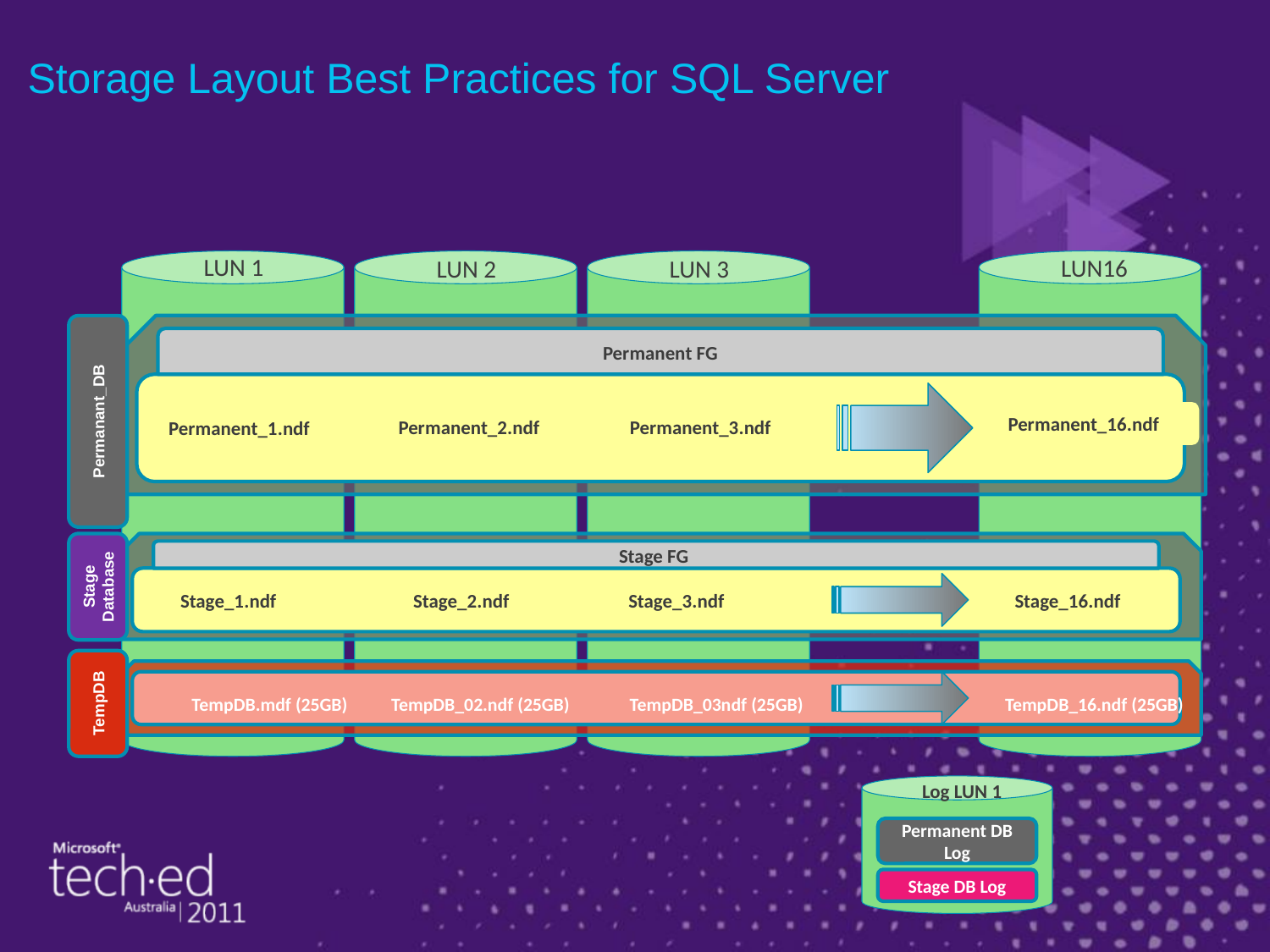

# Storage Layout Best Practices for SQL Server
LUN 1
LUN16
LUN 2
LUN 3

Permanent FG

Permanent_1.ndf
Permanant_DB
Permanent_16.ndf
Permanent_3.ndf
Permanent_2.ndf

Stage FG
Stage Database

Stage_1.ndf
Stage_2.ndf
Stage_3.ndf
Stage_16.ndf
Local Drive 1

TempDB
TempDB.mdf (25GB)
TempDB_02.ndf (25GB)
TempDB_03ndf (25GB)
TempDB_16.ndf (25GB)
Log LUN 1

Permanent DB Log
Stage DB Log